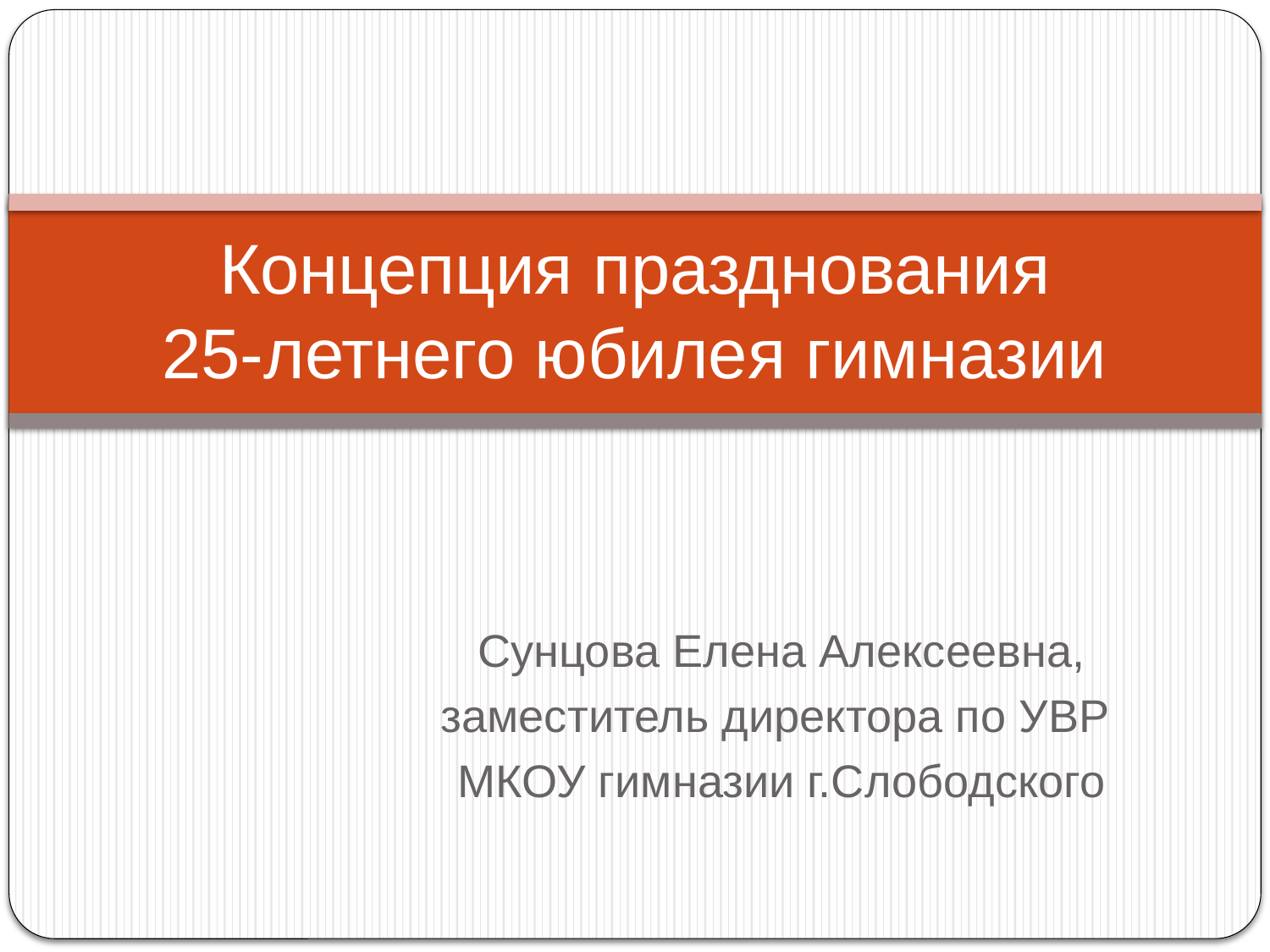

# Концепция празднования 25-летнего юбилея гимназии
Сунцова Елена Алексеевна,
заместитель директора по УВР
МКОУ гимназии г.Слободского